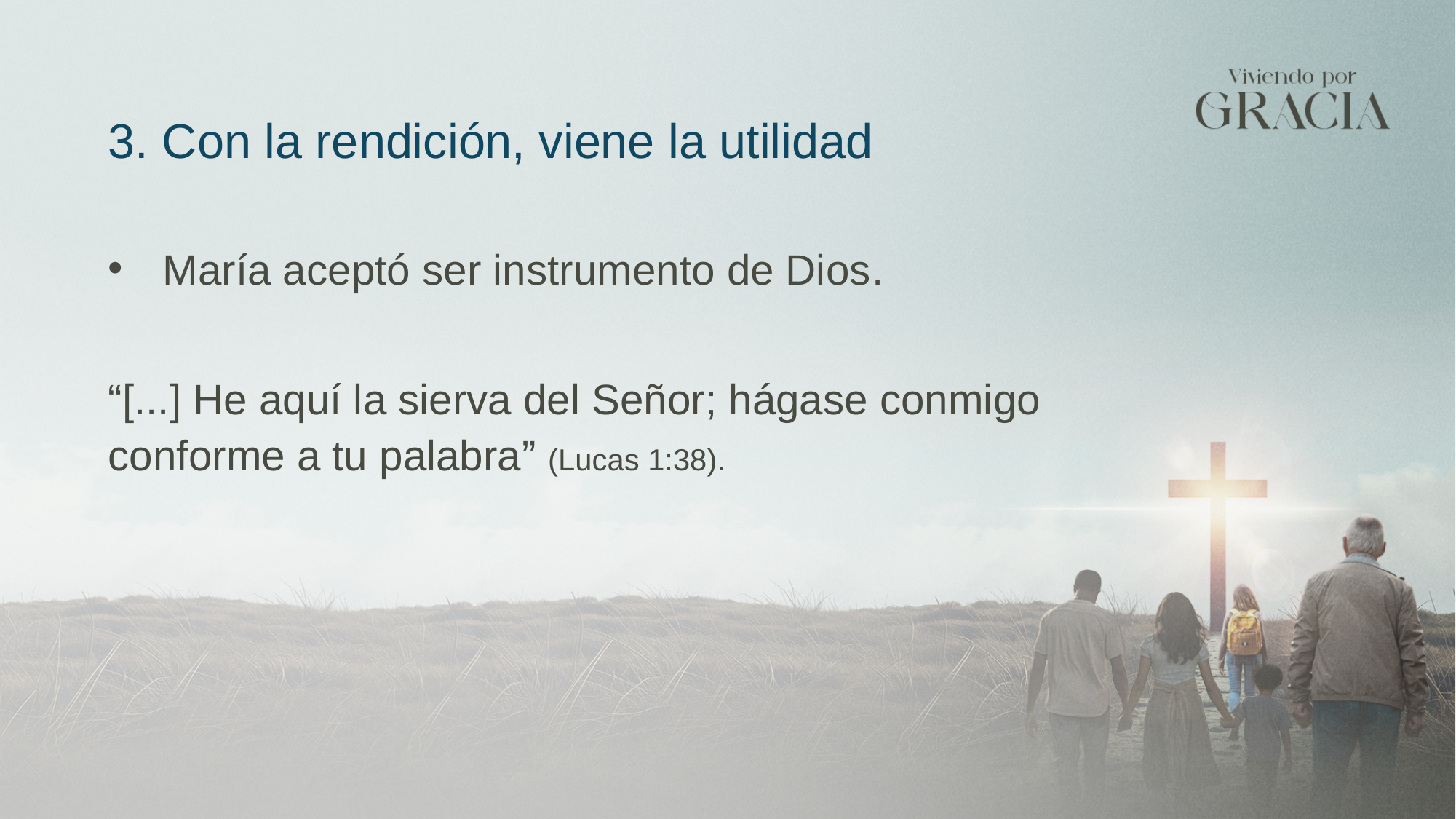

3. Con la rendición, viene la utilidad
María aceptó ser instrumento de Dios.

“[...] He aquí la sierva del Señor; hágase conmigo conforme a tu palabra” (Lucas 1:38).